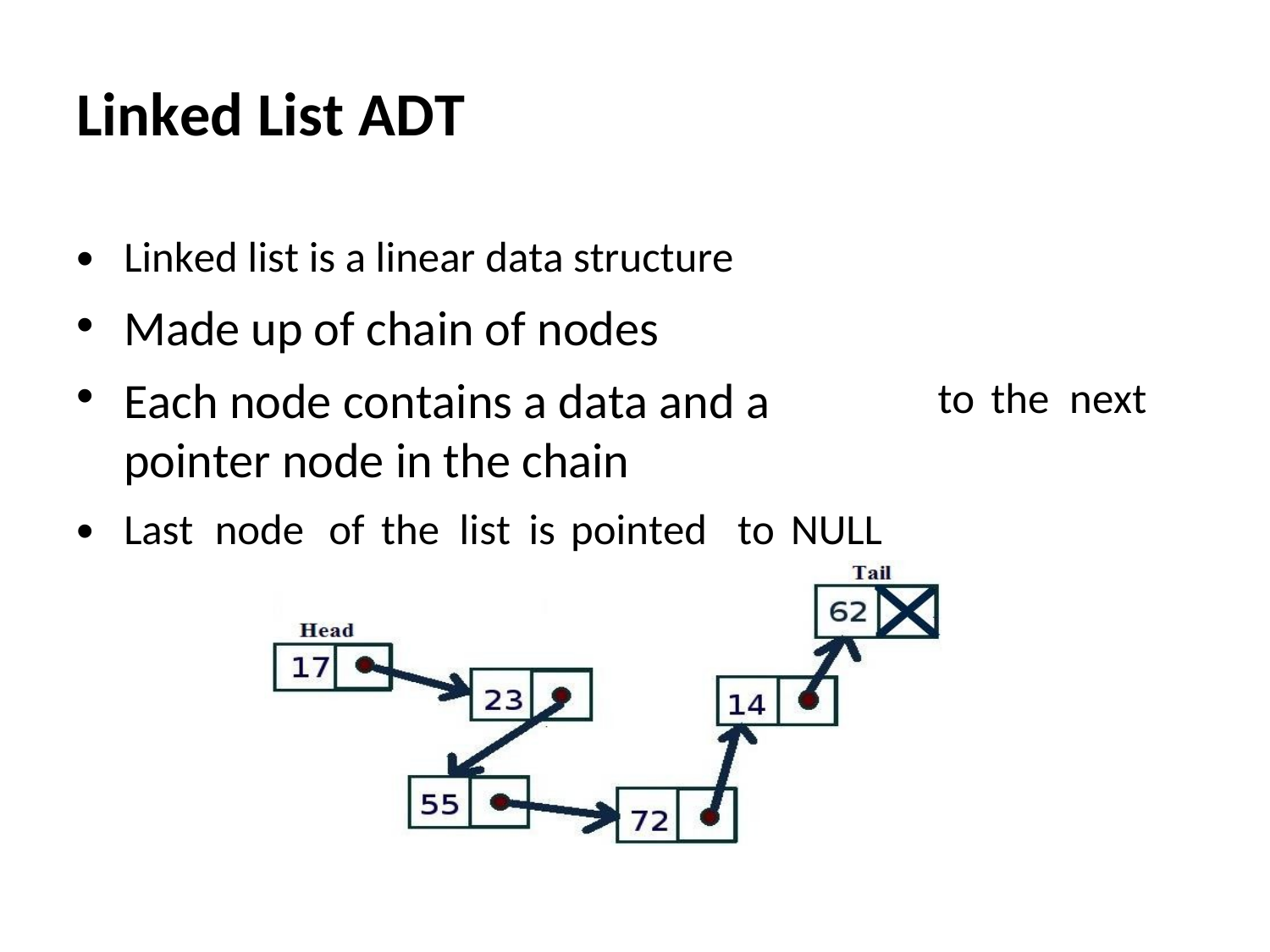

Linked List ADT
•
•
•
Linked list is a linear data structure
Made up of chain of nodes
Each node contains a data and a pointer node in the chain
to
the
next
•
Last
node
of
the
list
is
pointed
to
NULL